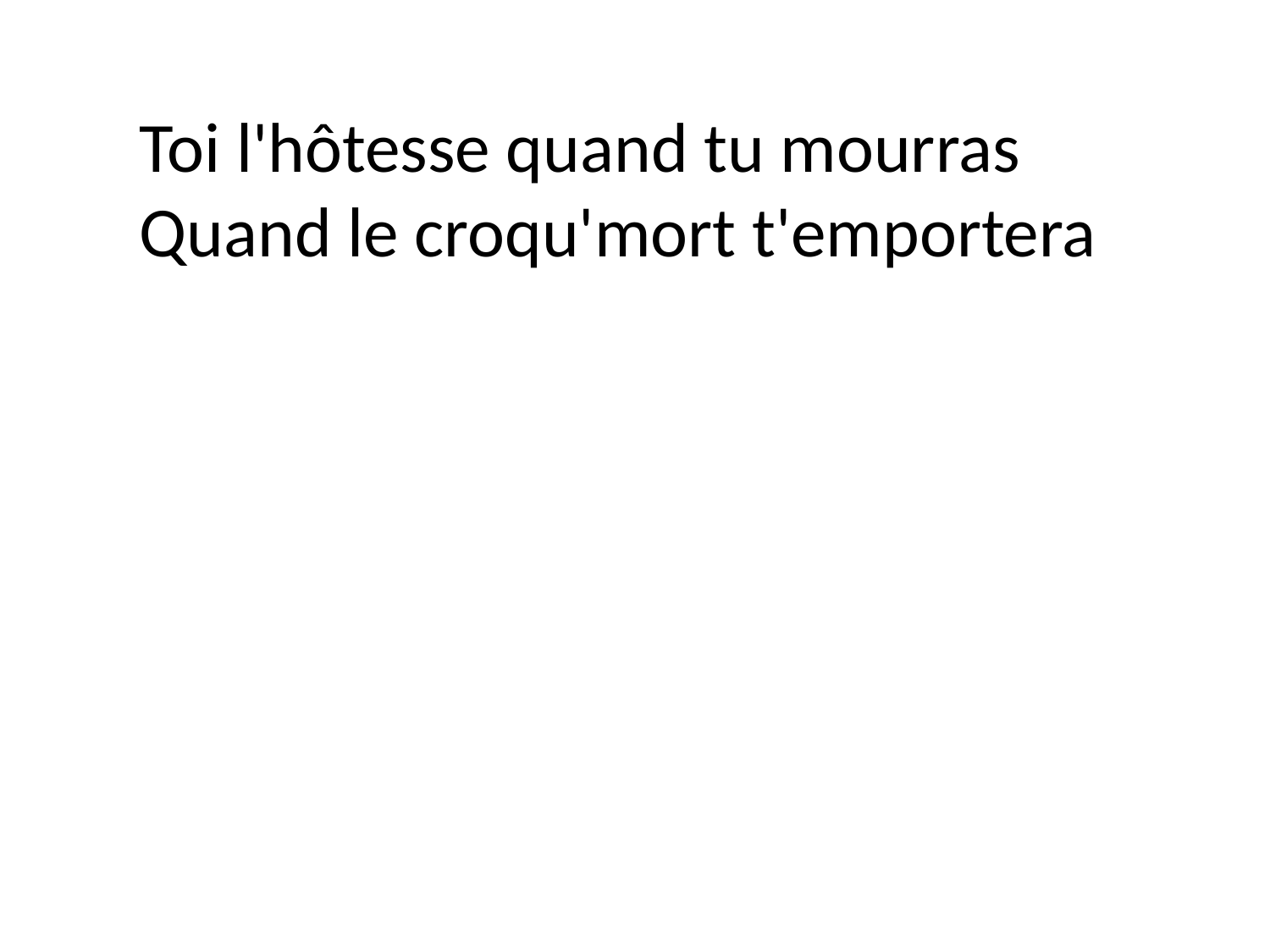

Toi l'hôtesse quand tu mourras
Quand le croqu'mort t'emportera